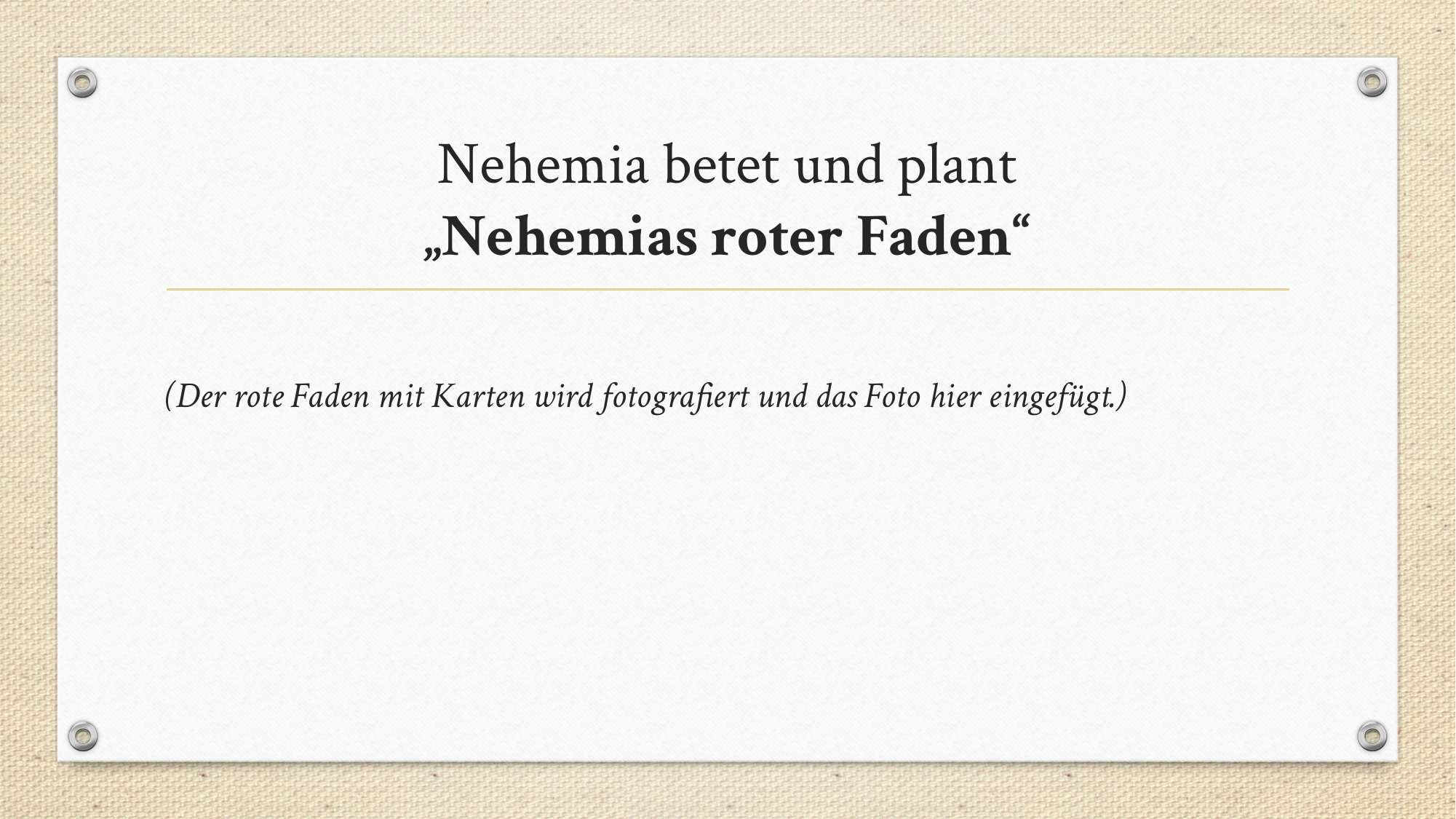

# Nehemia betet und plant „Nehemias roter Faden“

(Der rote Faden mit Karten wird fotografiert und das Foto hier eingefügt.)